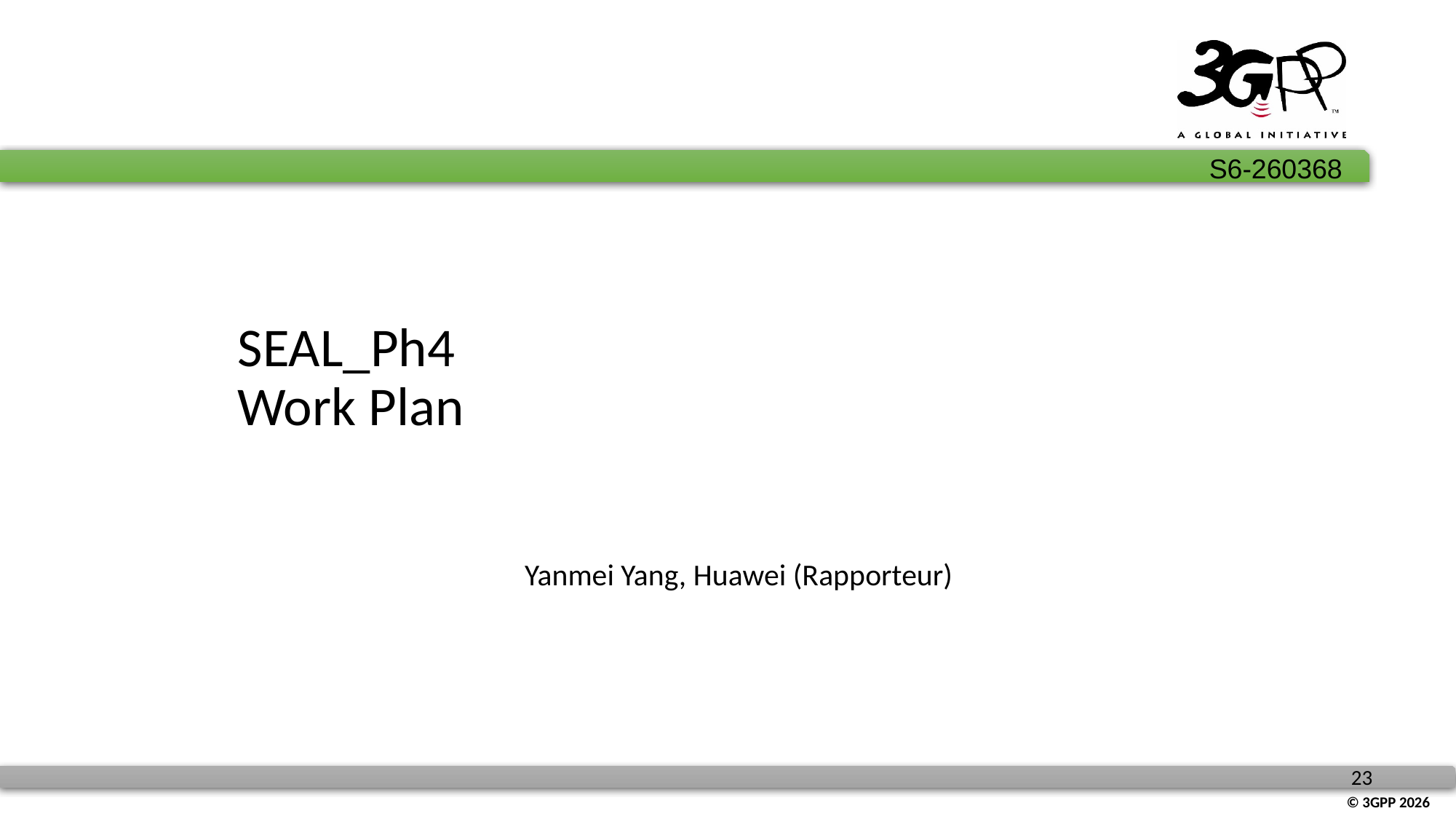

# SEAL_Ph4 Work Plan
Yanmei Yang, Huawei (Rapporteur)